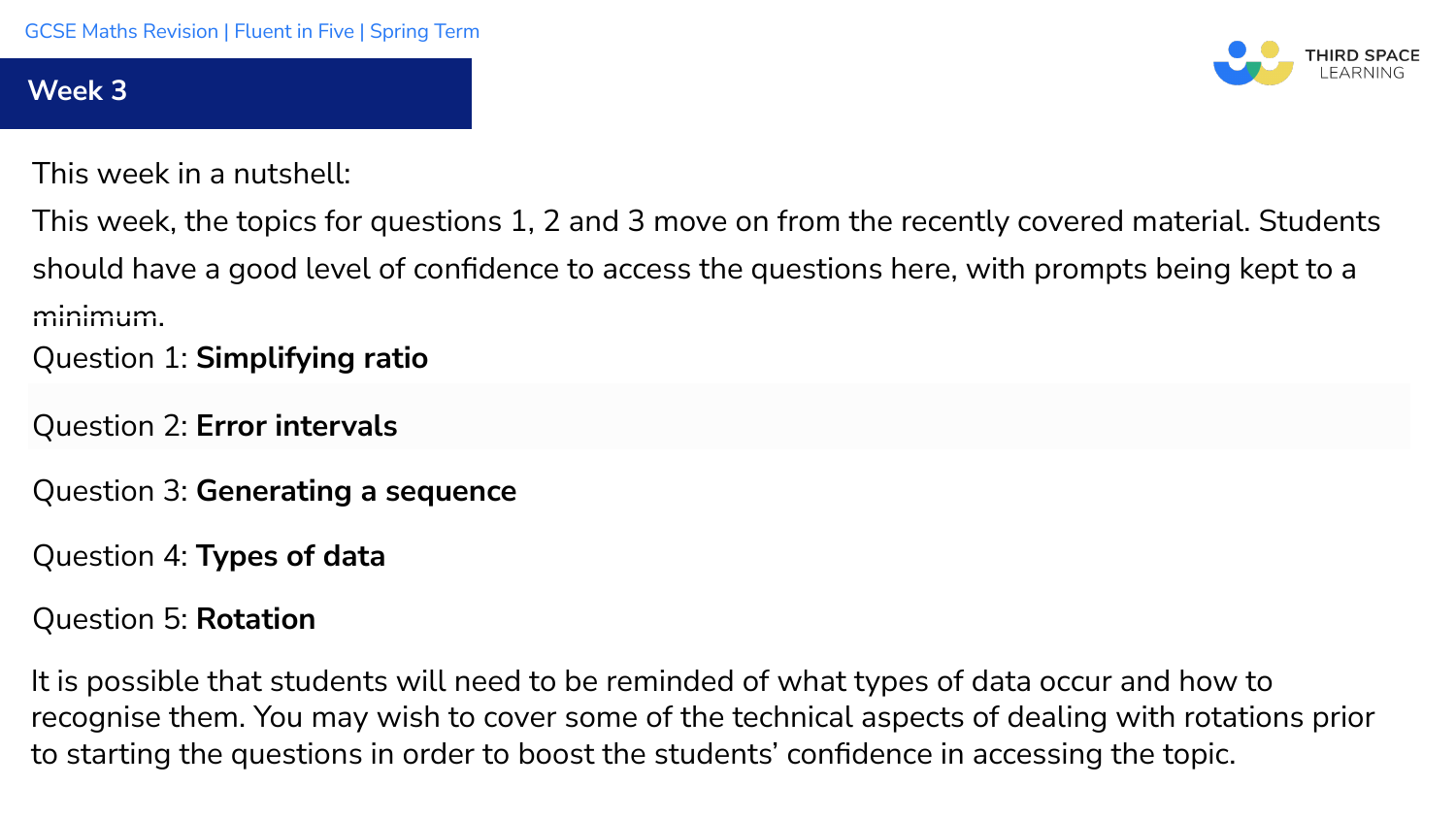

Week 3
| This week in a nutshell: This week, the topics for questions 1, 2 and 3 move on from the recently covered material. Students should have a good level of confidence to access the questions here, with prompts being kept to a minimum. |
| --- |
| Question 1: Simplifying ratio |
| Question 2: Error intervals |
| Question 3: Generating a sequence |
| Question 4: Types of data |
| Question 5: Rotation |
It is possible that students will need to be reminded of what types of data occur and how to recognise them. You may wish to cover some of the technical aspects of dealing with rotations prior to starting the questions in order to boost the students’ confidence in accessing the topic.